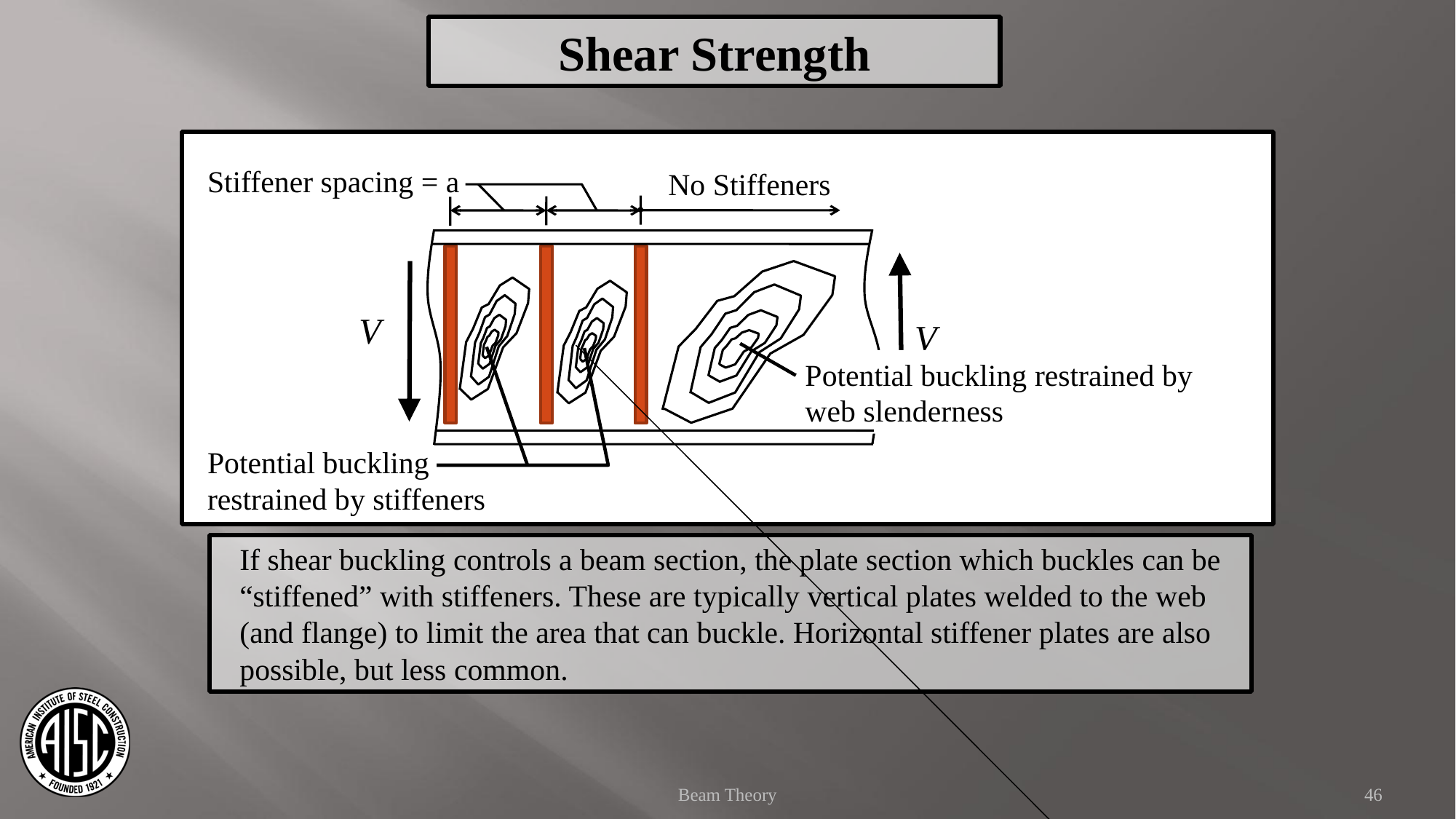

Shear Strength

Stiffener spacing = a
No Stiffeners

V
V

Potential buckling restrained by web slenderness

Potential buckling restrained by stiffeners

If shear buckling controls a beam section, the plate section which buckles can be “stiffened” with stiffeners. These are typically vertical plates welded to the web (and flange) to limit the area that can buckle. Horizontal stiffener plates are also possible, but less common.
Beam Theory
46